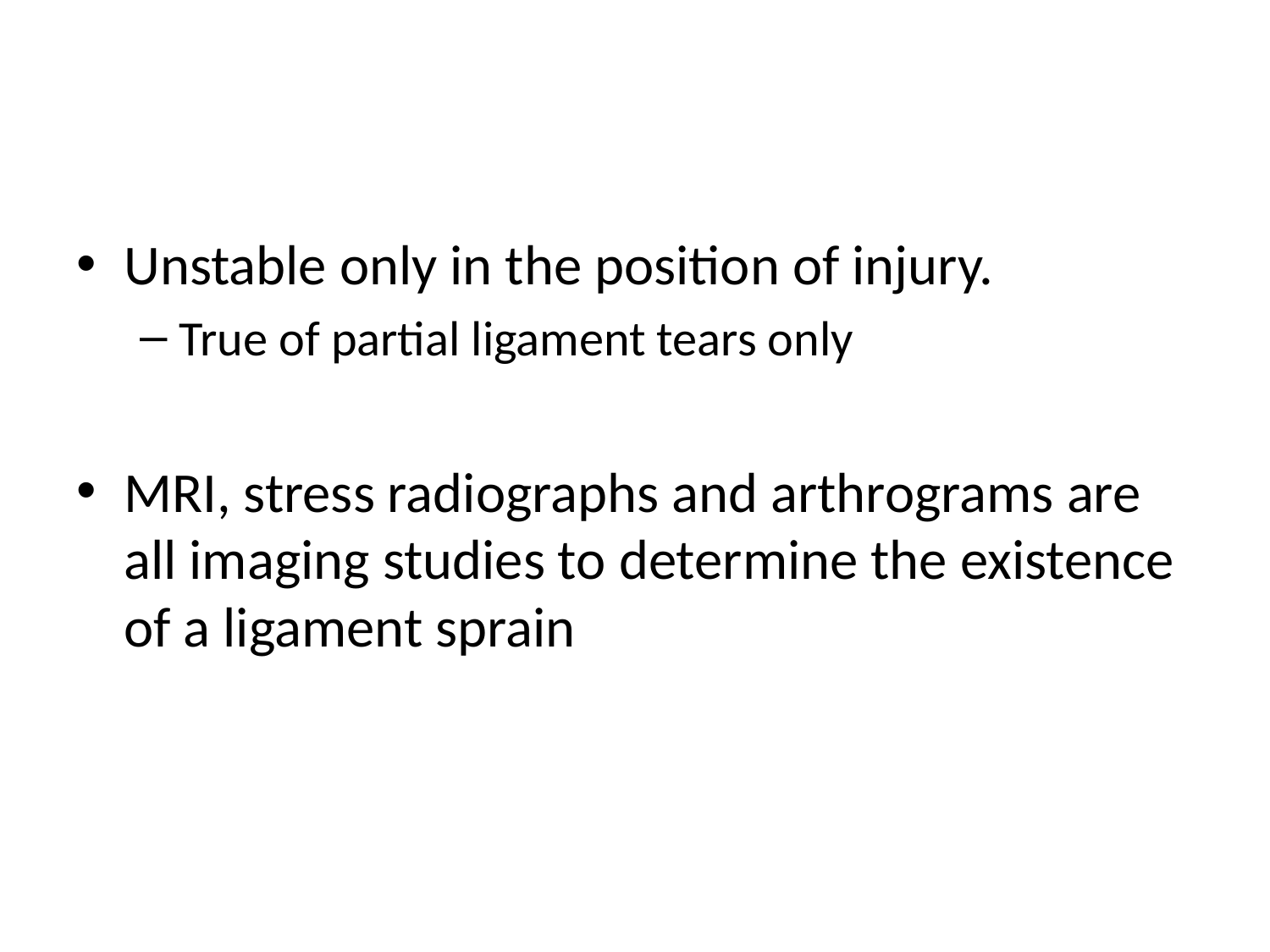

#
Unstable only in the position of injury.
True of partial ligament tears only

MRI, stress radiographs and arthrograms are all imaging studies to determine the existence of a ligament sprain